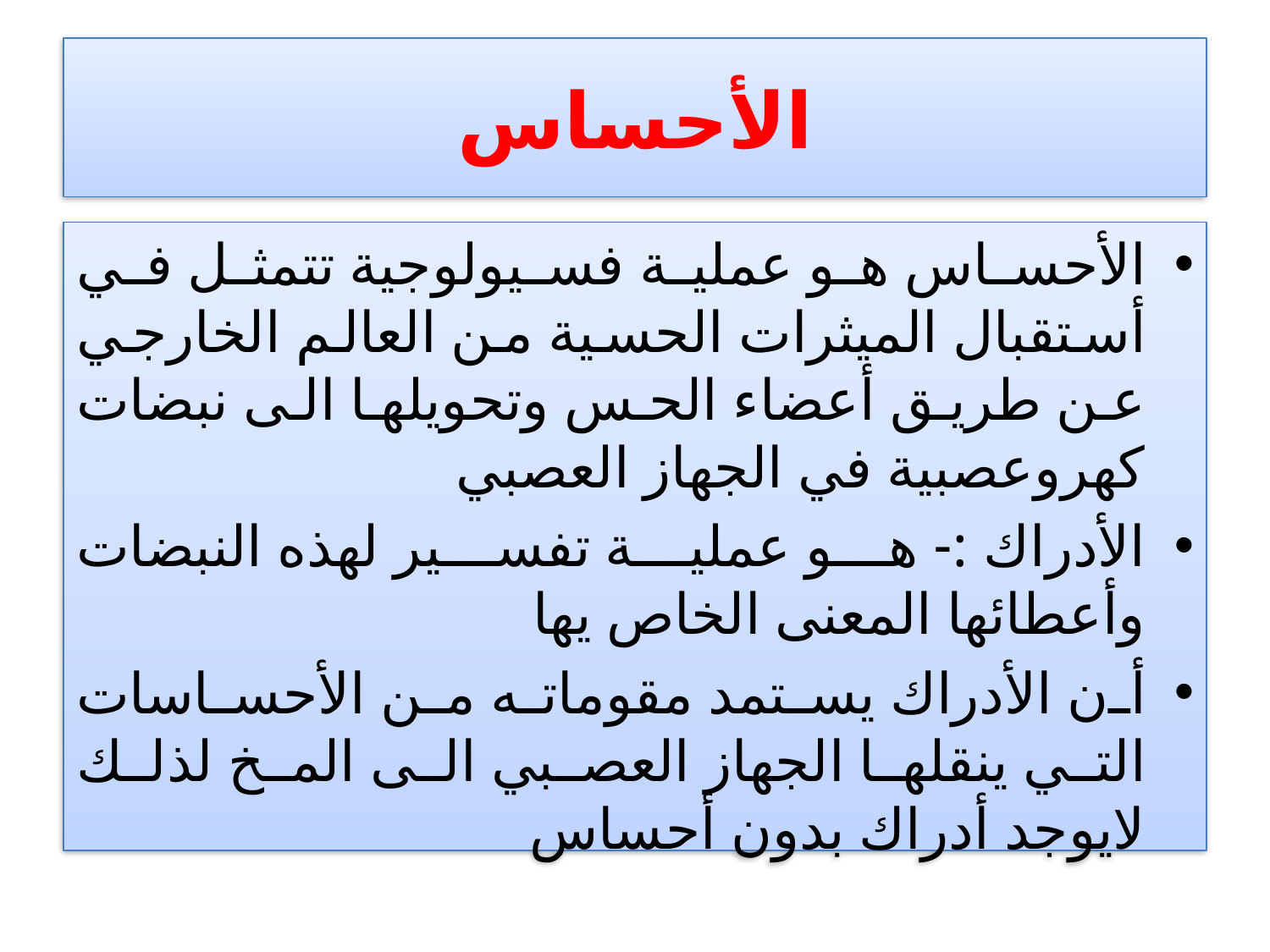

# الأحساس
الأحساس هو عملية فسيولوجية تتمثل في أستقبال الميثرات الحسية من العالم الخارجي عن طريق أعضاء الحس وتحويلها الى نبضات كهروعصبية في الجهاز العصبي
الأدراك :- هو عملية تفسير لهذه النبضات وأعطائها المعنى الخاص يها
أن الأدراك يستمد مقوماته من الأحساسات التي ينقلها الجهاز العصبي الى المخ لذلك لايوجد أدراك بدون أحساس